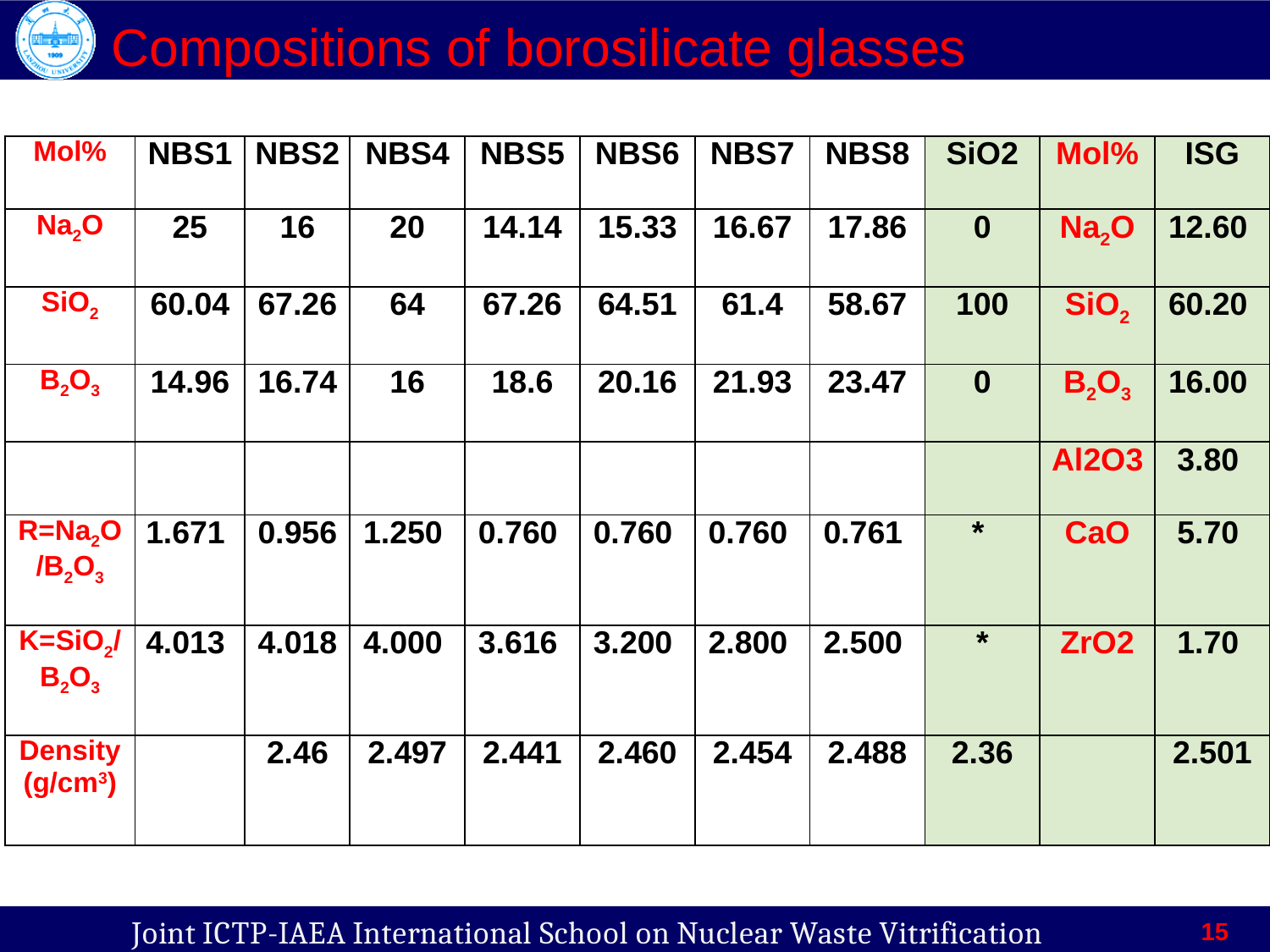

# Compositions of borosilicate glasses
| Mol% | NBS1 | NBS2 | NBS4 | NBS5 | NBS6 | NBS7 | NBS8 | SiO2 | Mol% | ISG |
| --- | --- | --- | --- | --- | --- | --- | --- | --- | --- | --- |
| Na2O | 25 | 16 | 20 | 14.14 | 15.33 | 16.67 | 17.86 | 0 | Na2O | 12.60 |
| SiO2 | 60.04 | 67.26 | 64 | 67.26 | 64.51 | 61.4 | 58.67 | 100 | SiO2 | 60.20 |
| B2O3 | 14.96 | 16.74 | 16 | 18.6 | 20.16 | 21.93 | 23.47 | 0 | B2O3 | 16.00 |
|  |  |  |  |  |  |  |  |  | Al2O3 | 3.80 |
| R=Na2O/B2O3 | 1.671 | 0.956 | 1.250 | 0.760 | 0.760 | 0.760 | 0.761 | \* | CaO | 5.70 |
| K=SiO2/B2O3 | 4.013 | 4.018 | 4.000 | 3.616 | 3.200 | 2.800 | 2.500 | \* | ZrO2 | 1.70 |
| Density (g/cm3) |  | 2.46 | 2.497 | 2.441 | 2.460 | 2.454 | 2.488 | 2.36 |  | 2.501 |
15